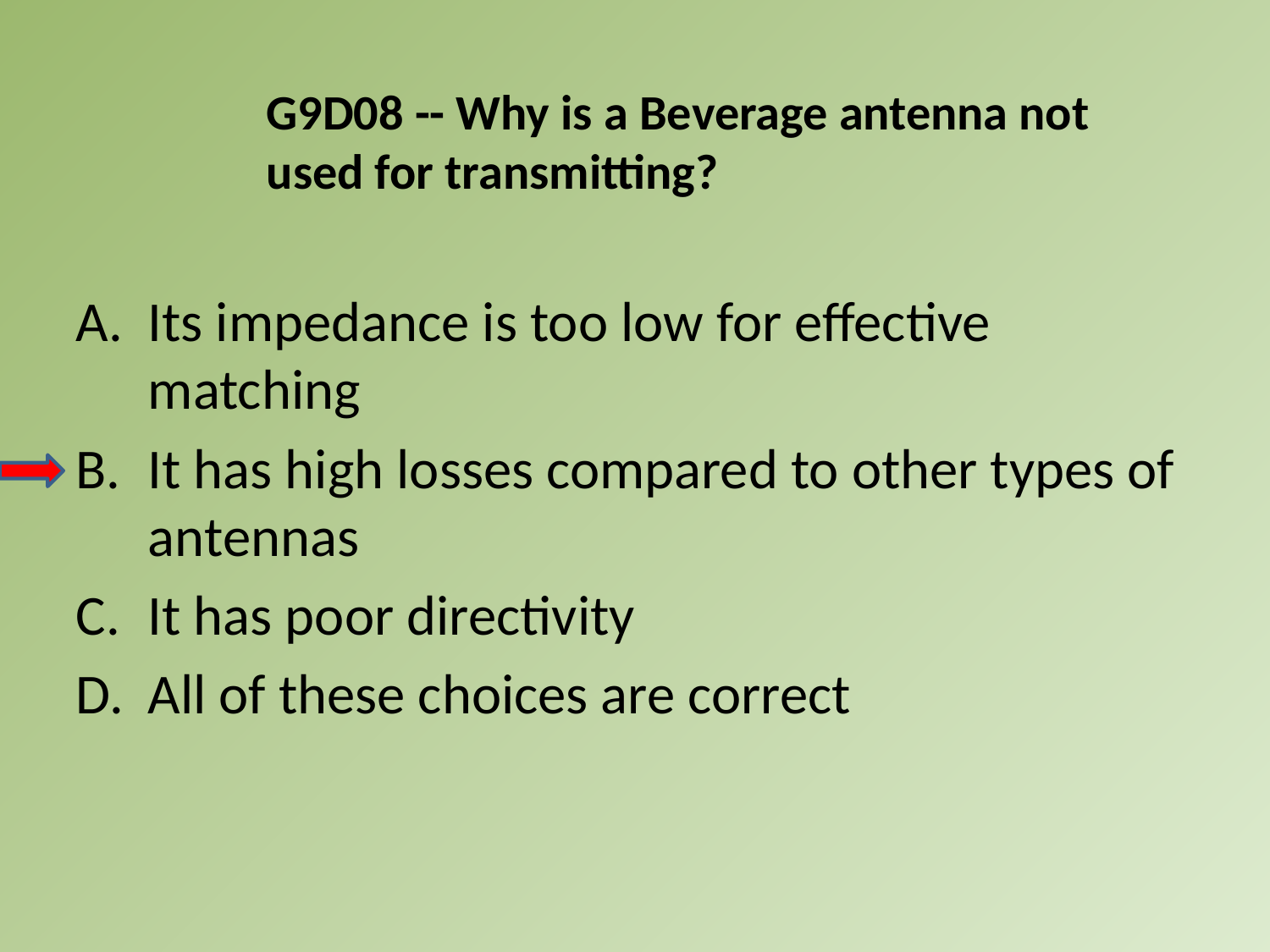

G9D08 -- Why is a Beverage antenna not used for transmitting?
A.	Its impedance is too low for effective matching
B.	It has high losses compared to other types of antennas
C.	It has poor directivity
D.	All of these choices are correct